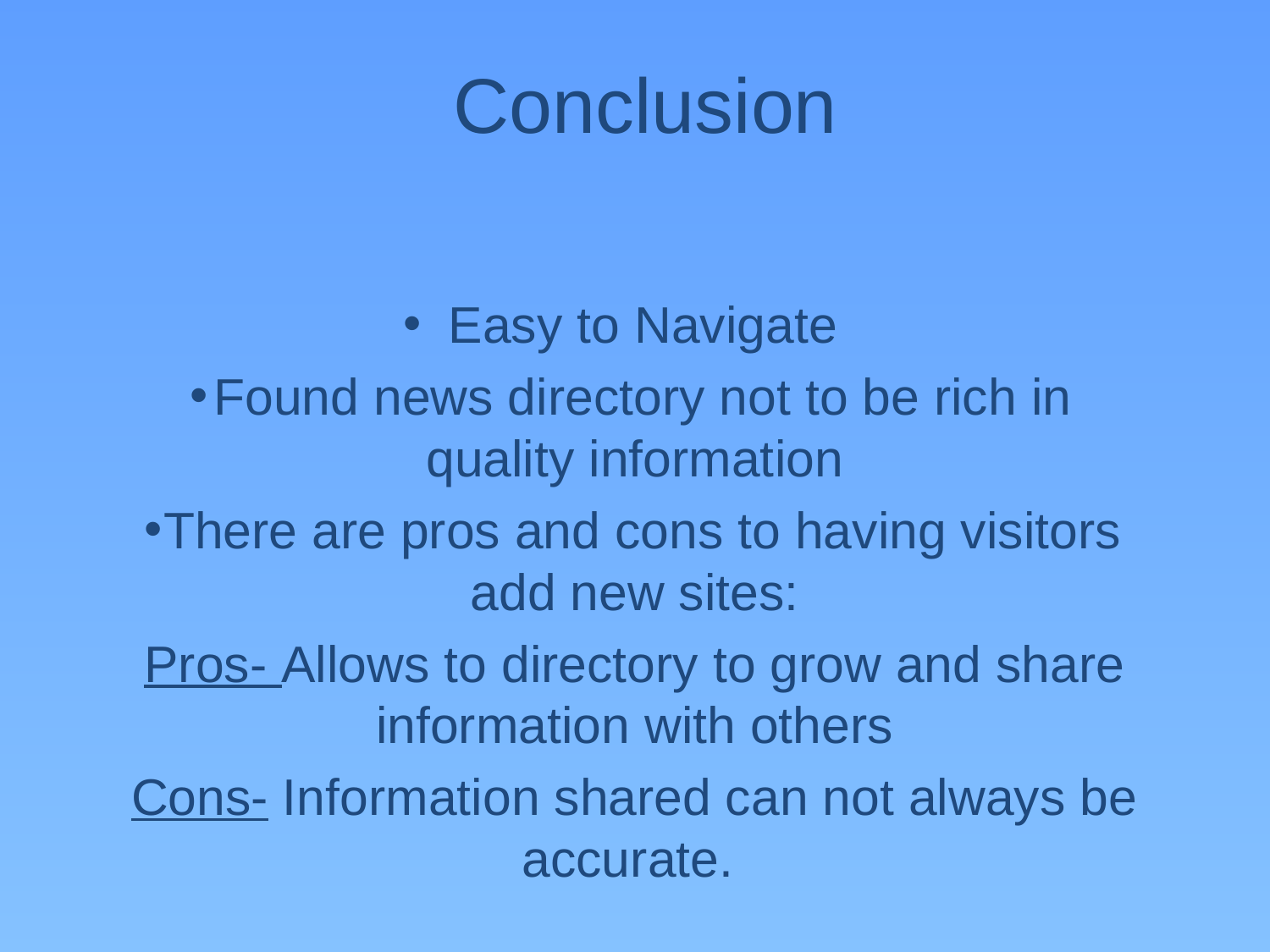

# Conclusion
Easy to Navigate
Found news directory not to be rich in quality information
There are pros and cons to having visitors add new sites:
Pros- Allows to directory to grow and share information with others
Cons- Information shared can not always be accurate.